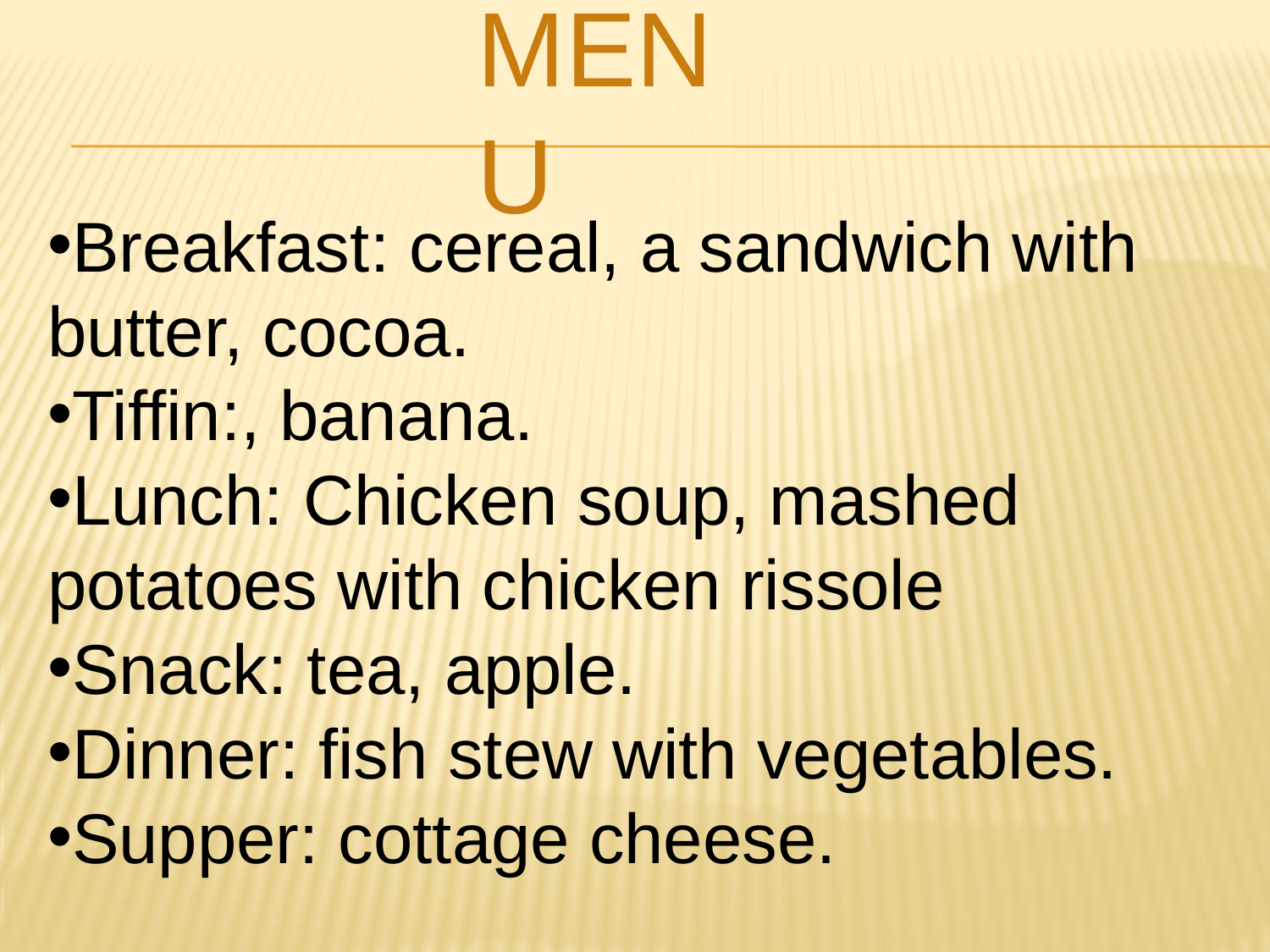

# Menu
Breakfast: cereal, a sandwich with butter, cocoa.
Tiffin:, banana.
Lunch: Chicken soup, mashed potatoes with chicken rissole
Snack: tea, apple.
Dinner: fish stew with vegetables.
Supper: cottage cheese.